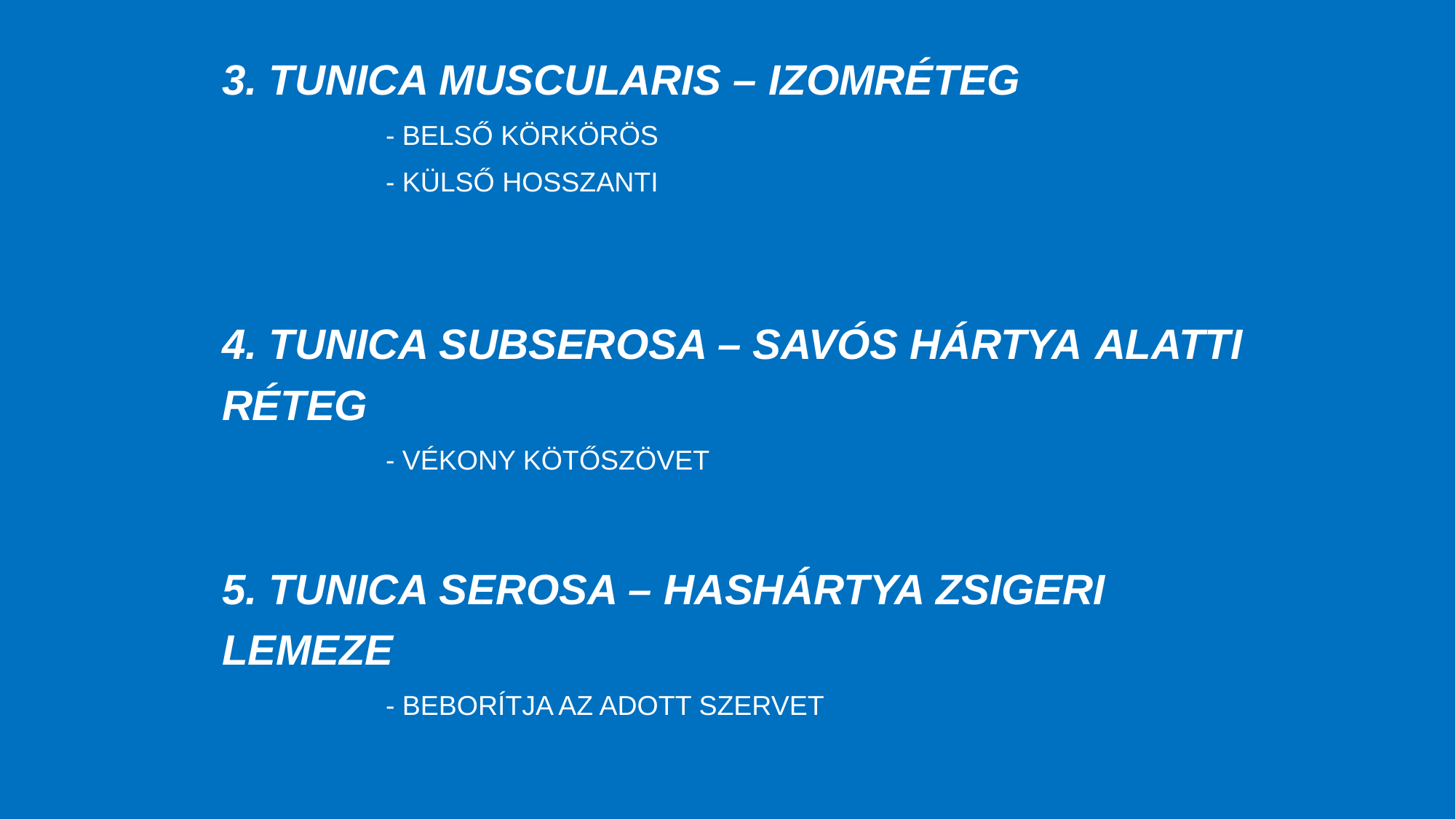

3. Tunica muscularis – izomréteg
	- belső körkörös
	- külső hosszanti

4. Tunica subserosa – savós hártya 	alatti réteg
	- vékony kötőszövet

5. Tunica serosa – hashártya zsigeri 	lemeze
	- beborítja az adott szervet